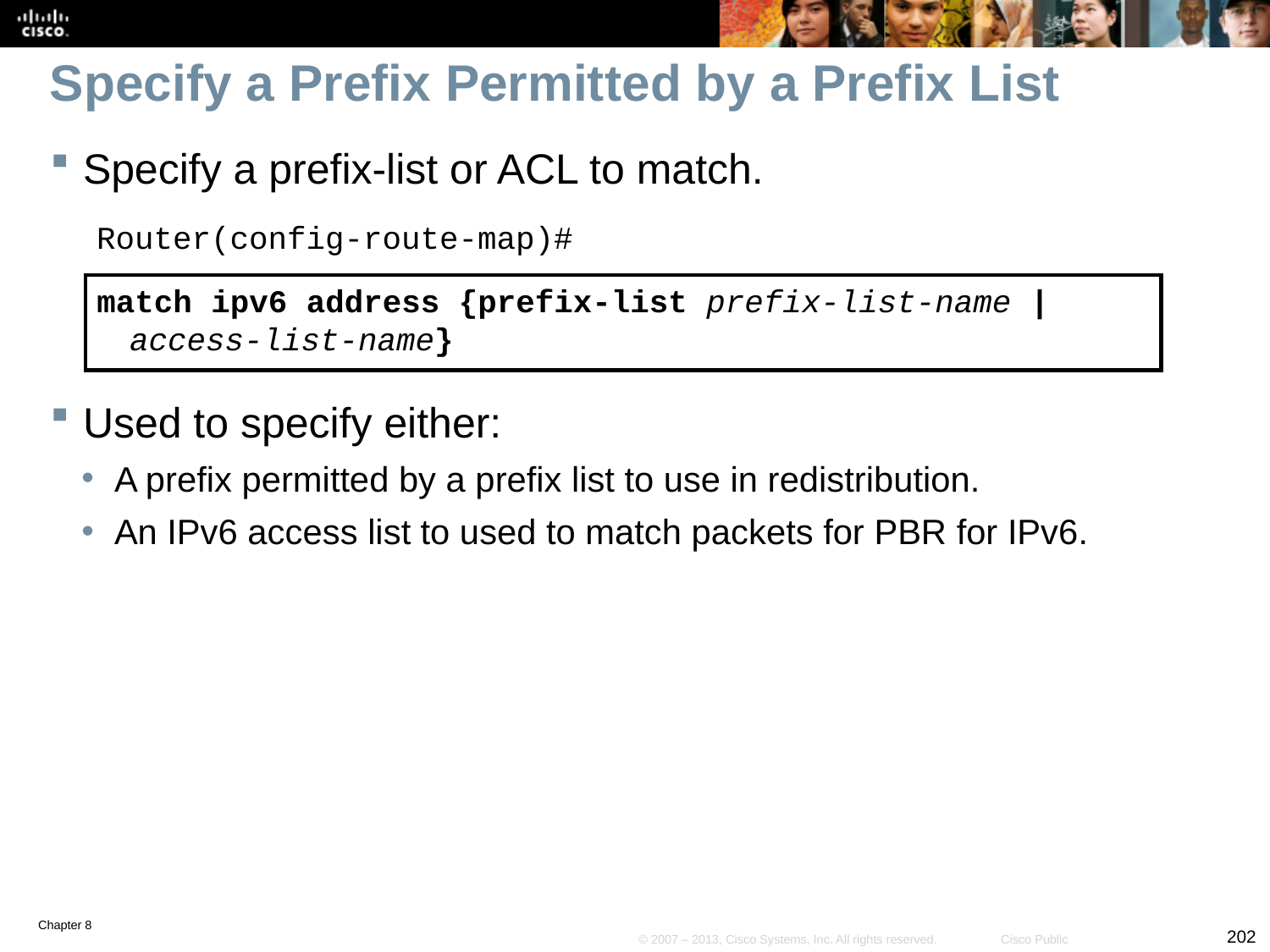

# Specify a Prefix Permitted by a Prefix List
Specify a prefix-list or ACL to match.
Router(config-route-map)#
match ipv6 address {prefix-list prefix-list-name | access-list-name}
Used to specify either:
A prefix permitted by a prefix list to use in redistribution.
An IPv6 access list to used to match packets for PBR for IPv6.